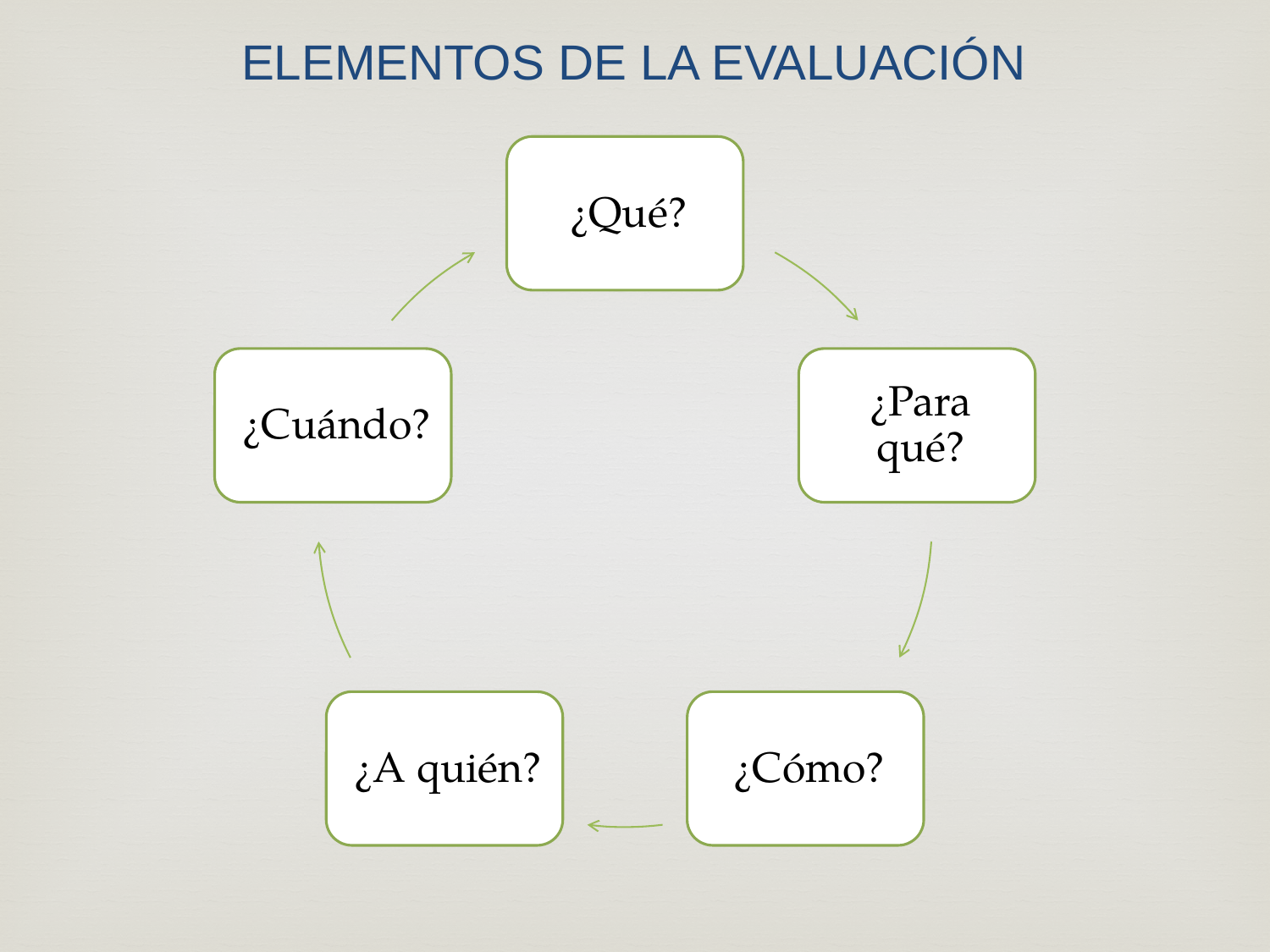

# ELEMENTOS DE LA EVALUACIÓN

¿Qué?
¿Para qué?
¿Cómo?
¿A quién?
¿Cuándo?